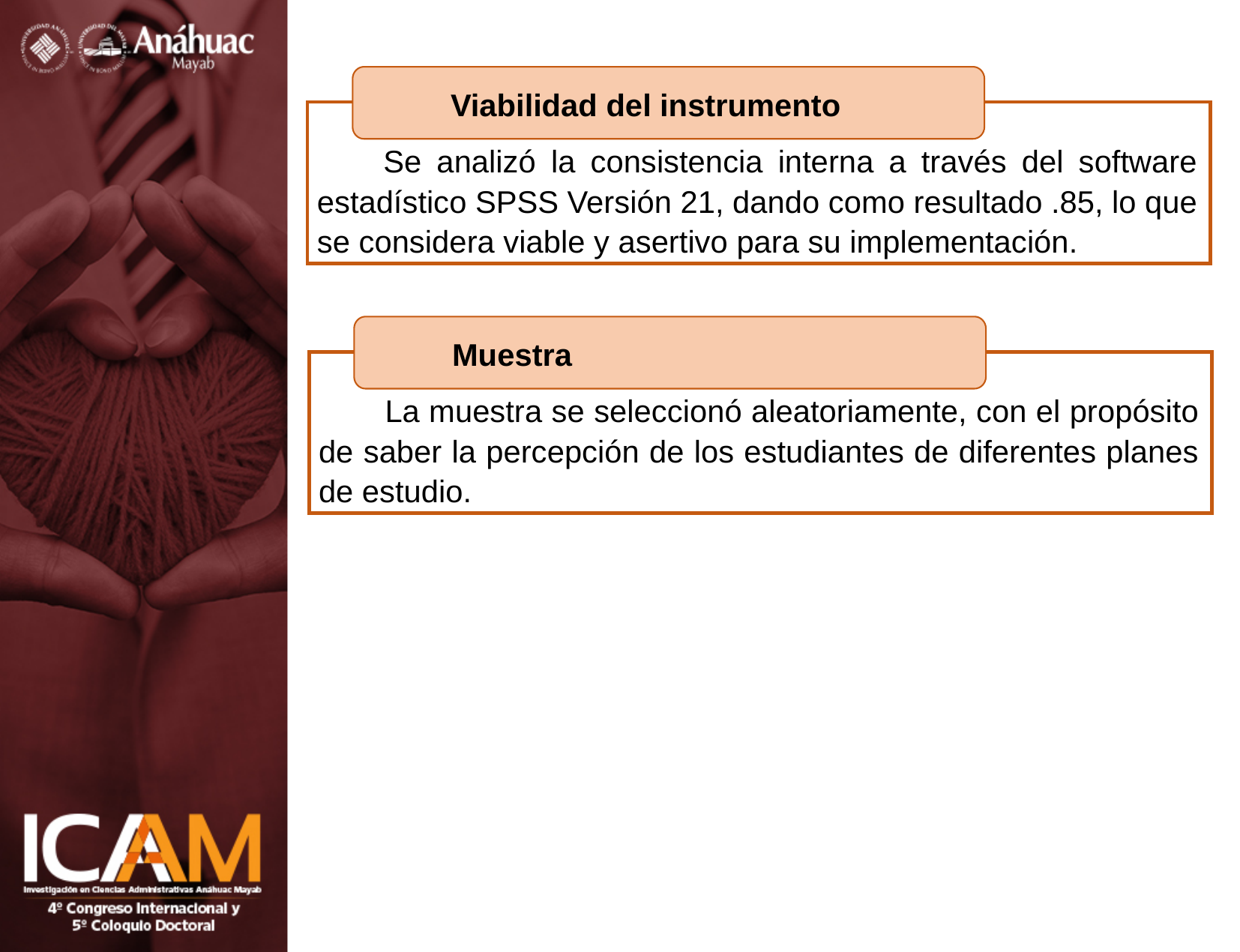

Viabilidad del instrumento

Se analizó la consistencia interna a través del software estadístico SPSS Versión 21, dando como resultado .85, lo que se considera viable y asertivo para su implementación.
Muestra

La muestra se seleccionó aleatoriamente, con el propósito de saber la percepción de los estudiantes de diferentes planes de estudio.